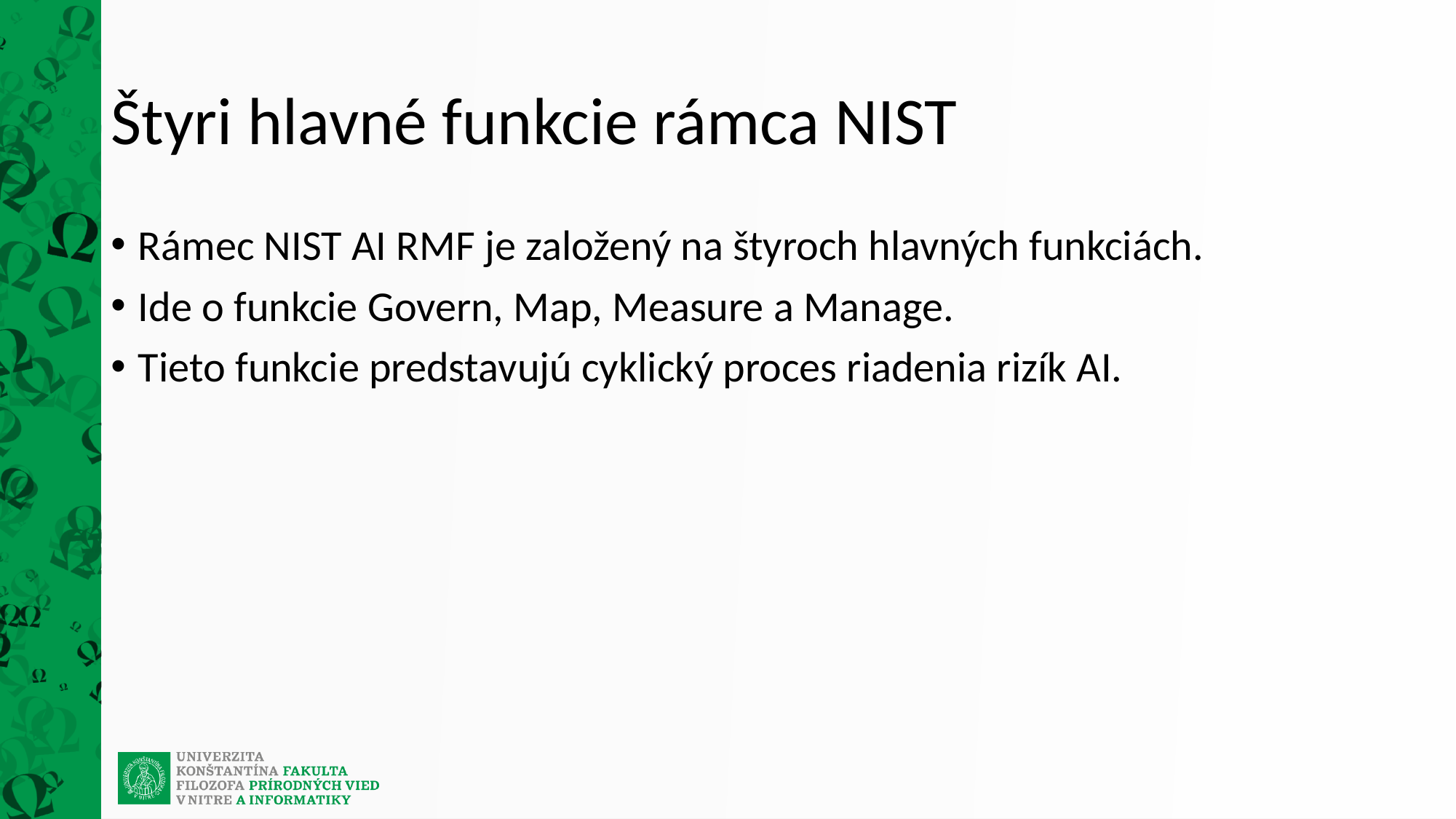

# Štyri hlavné funkcie rámca NIST
Rámec NIST AI RMF je založený na štyroch hlavných funkciách.
Ide o funkcie Govern, Map, Measure a Manage.
Tieto funkcie predstavujú cyklický proces riadenia rizík AI.